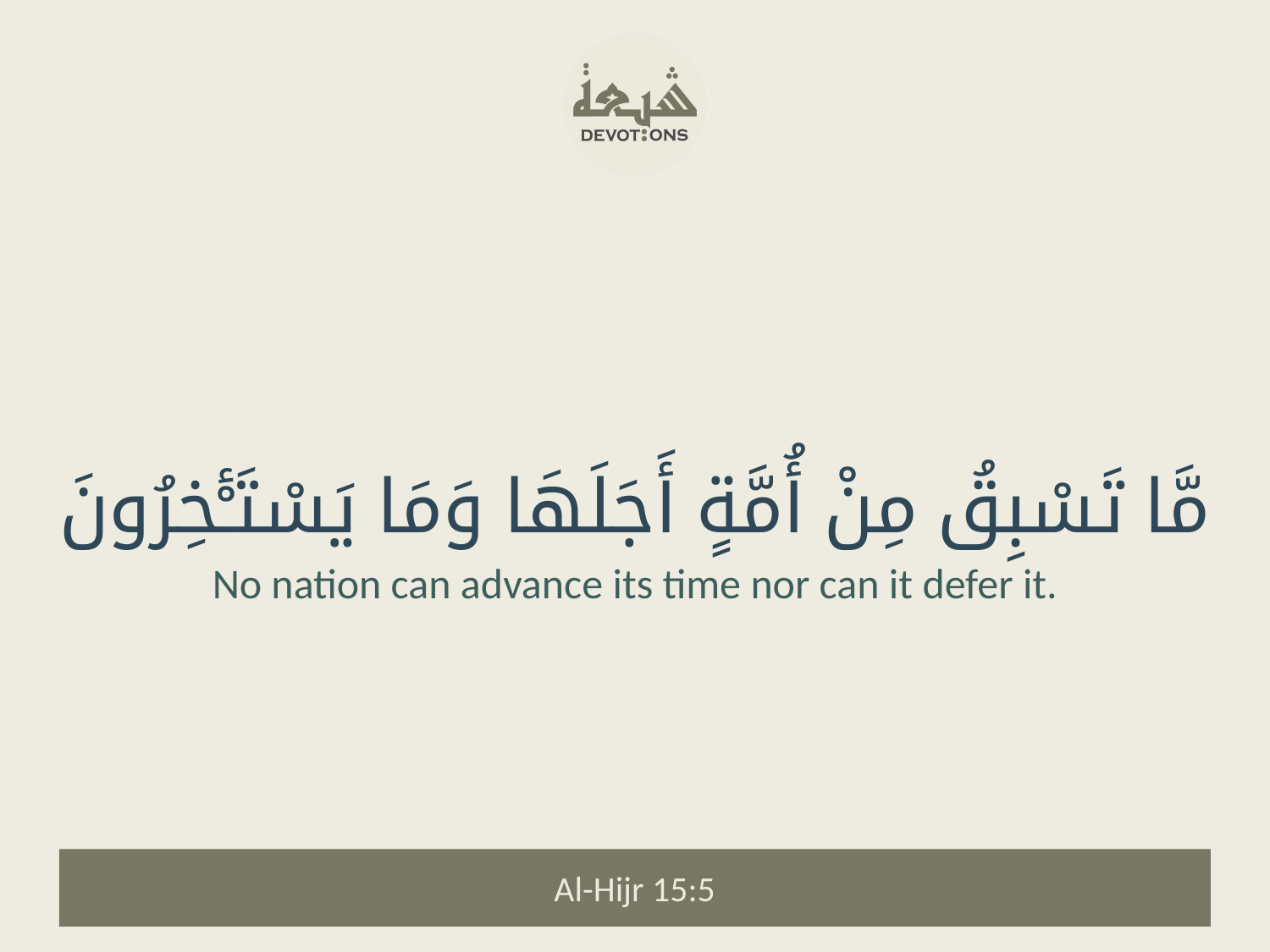

مَّا تَسْبِقُ مِنْ أُمَّةٍ أَجَلَهَا وَمَا يَسْتَـْٔخِرُونَ
No nation can advance its time nor can it defer it.
Al-Hijr 15:5